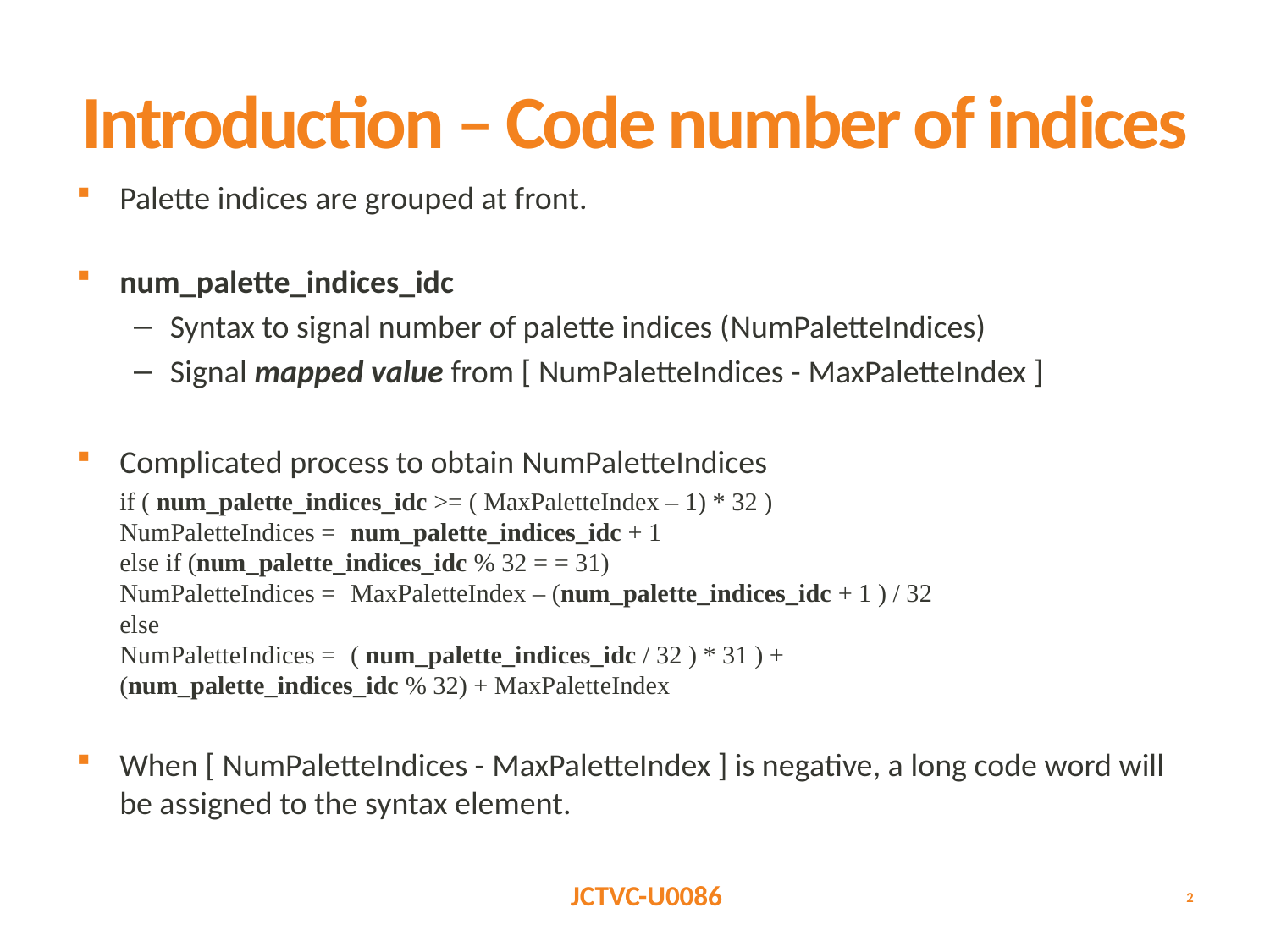

# Introduction – Code number of indices
Palette indices are grouped at front.

num_palette_indices_idc
Syntax to signal number of palette indices (NumPaletteIndices)
Signal mapped value from [ NumPaletteIndices - MaxPaletteIndex ]

Complicated process to obtain NumPaletteIndices
			if ( num_palette_indices_idc >= ( MaxPaletteIndex – 1) * 32 )
			NumPaletteIndices = 	num_palette_indices_idc + 1
		else if (num_palette_indices_idc % 32 = = 31)
			NumPaletteIndices = 	MaxPaletteIndex – (num_palette_indices_idc + 1 ) / 32
		else
			NumPaletteIndices = 	( num_palette_indices_idc / 32 ) * 31 ) +
							(num_palette_indices_idc % 32) + MaxPaletteIndex

When [ NumPaletteIndices - MaxPaletteIndex ] is negative, a long code word will be assigned to the syntax element.

2